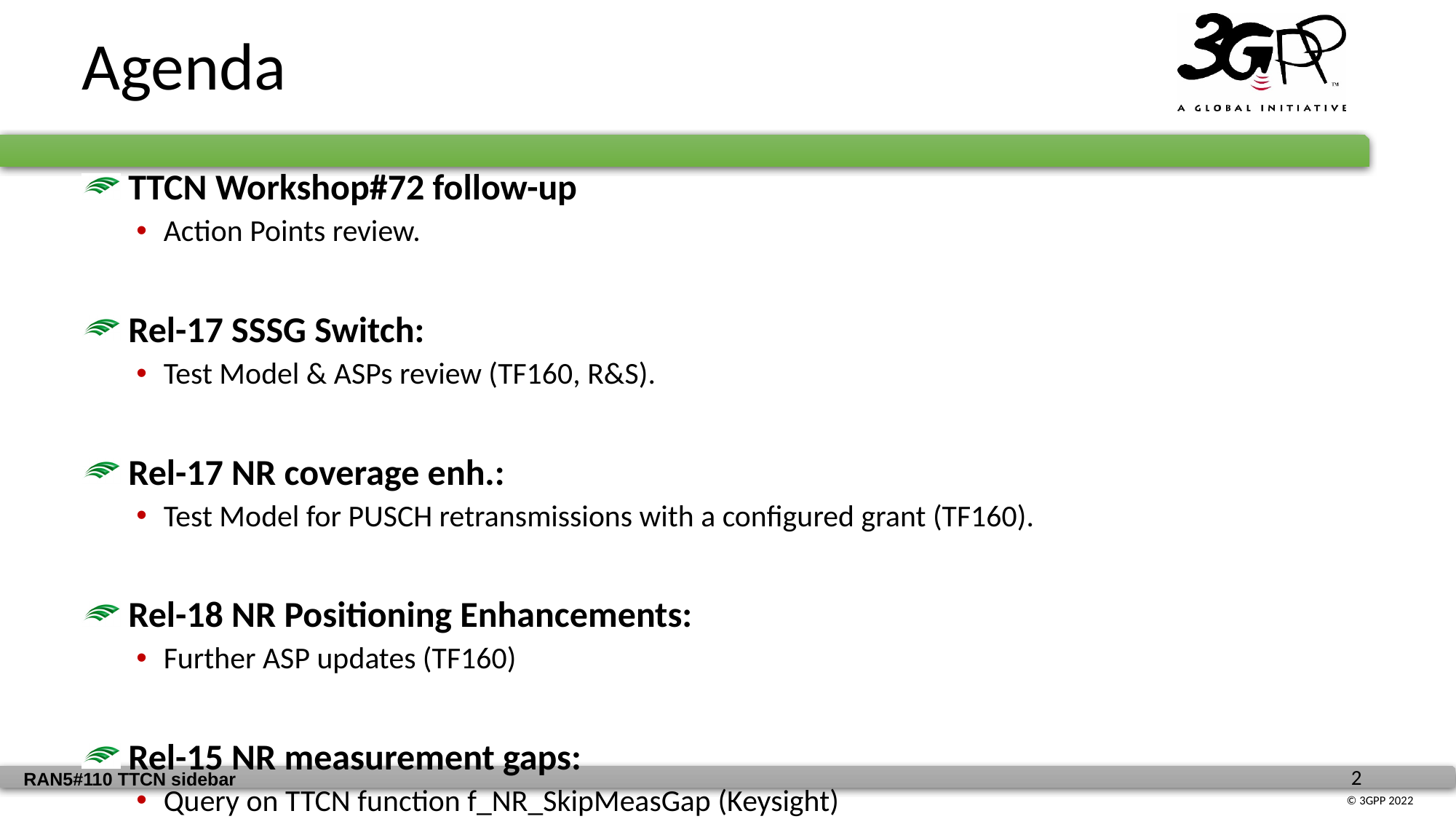

Agenda
 TTCN Workshop#72 follow-up
Action Points review.

 Rel-17 SSSG Switch:
Test Model & ASPs review (TF160, R&S).

 Rel-17 NR coverage enh.:
Test Model for PUSCH retransmissions with a configured grant (TF160).

 Rel-18 NR Positioning Enhancements:
Further ASP updates (TF160)

 Rel-15 NR measurement gaps:
Query on TTCN function f_NR_SkipMeasGap (Keysight)